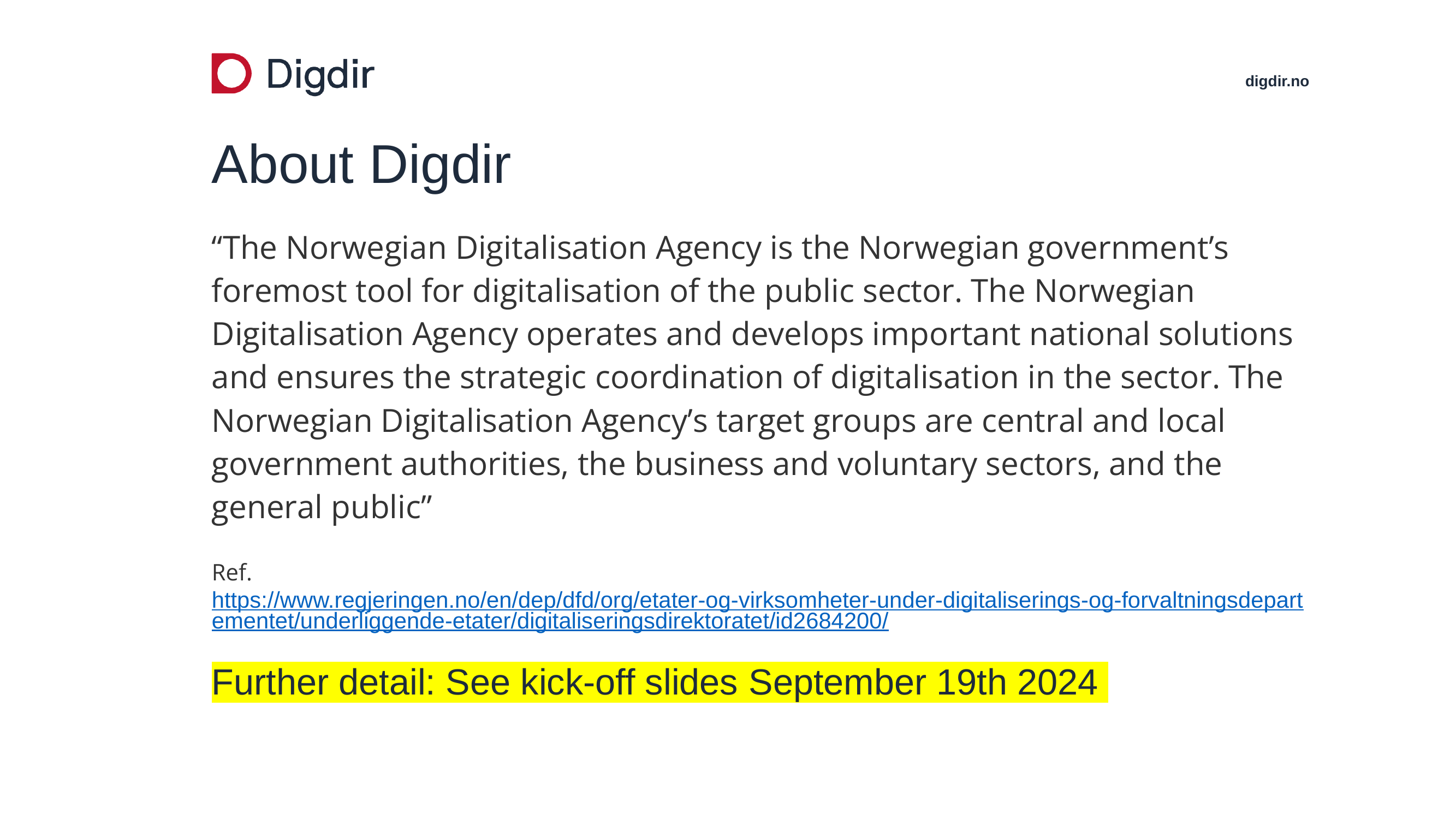

# About Digdir
“The Norwegian Digitalisation Agency is the Norwegian government’s foremost tool for digitalisation of the public sector. The Norwegian Digitalisation Agency operates and develops important national solutions and ensures the strategic coordination of digitalisation in the sector. The Norwegian Digitalisation Agency’s target groups are central and local government authorities, the business and voluntary sectors, and the general public”
Ref. https://www.regjeringen.no/en/dep/dfd/org/etater-og-virksomheter-under-digitaliserings-og-forvaltningsdepartementet/underliggende-etater/digitaliseringsdirektoratet/id2684200/
Further detail: See kick-off slides September 19th 2024